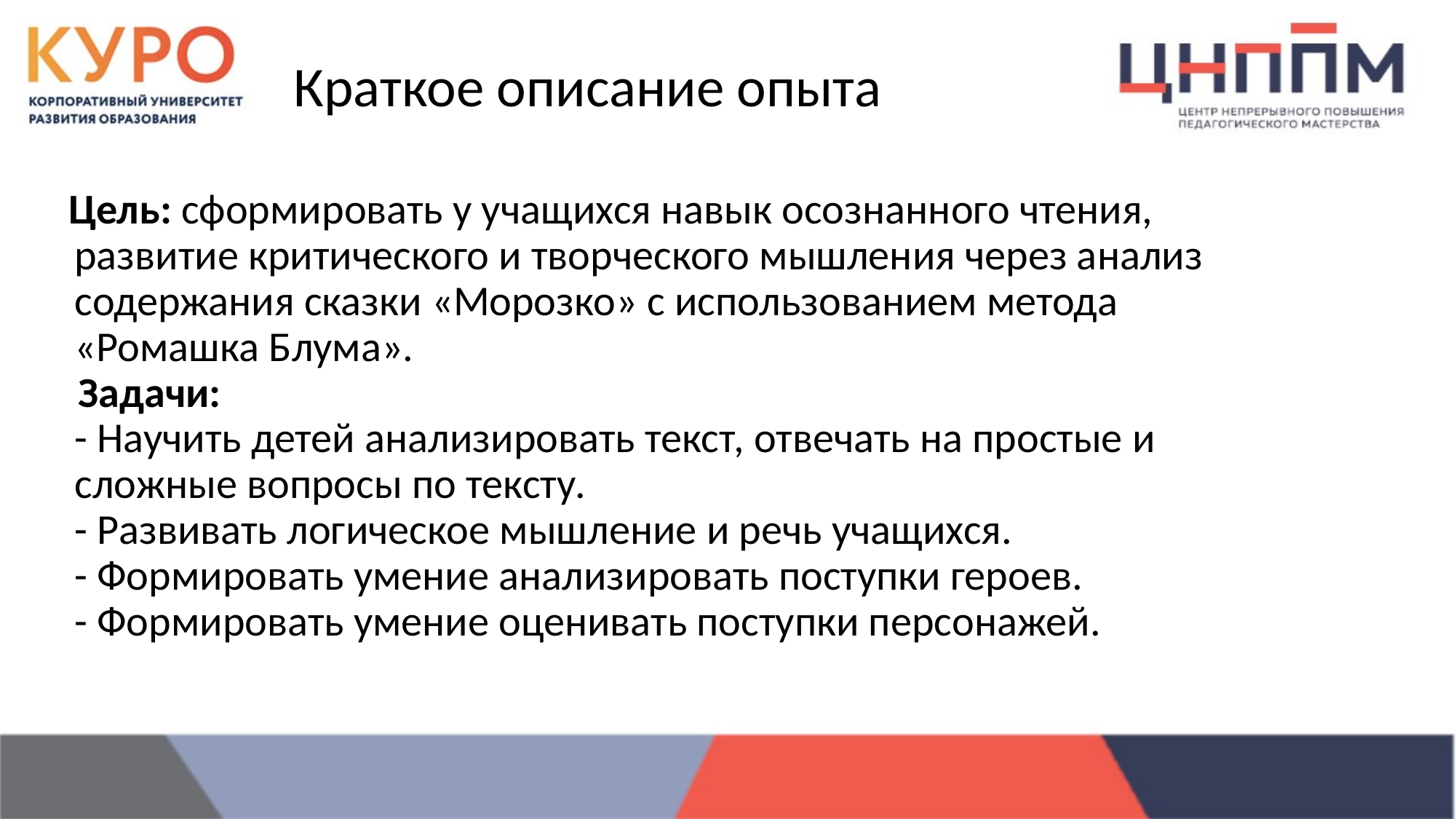

# Краткое описание опыта
Цель: сформировать у учащихся навык осознанного чтения, развитие критического и творческого мышления через анализ содержания сказки «Морозко» с использованием метода «Ромашка Блума».
 Задачи:
- Научить детей анализировать текст, отвечать на простые и сложные вопросы по тексту.
- Развивать логическое мышление и речь учащихся.
- Формировать умение анализировать поступки героев.
- Формировать умение оценивать поступки персонажей.